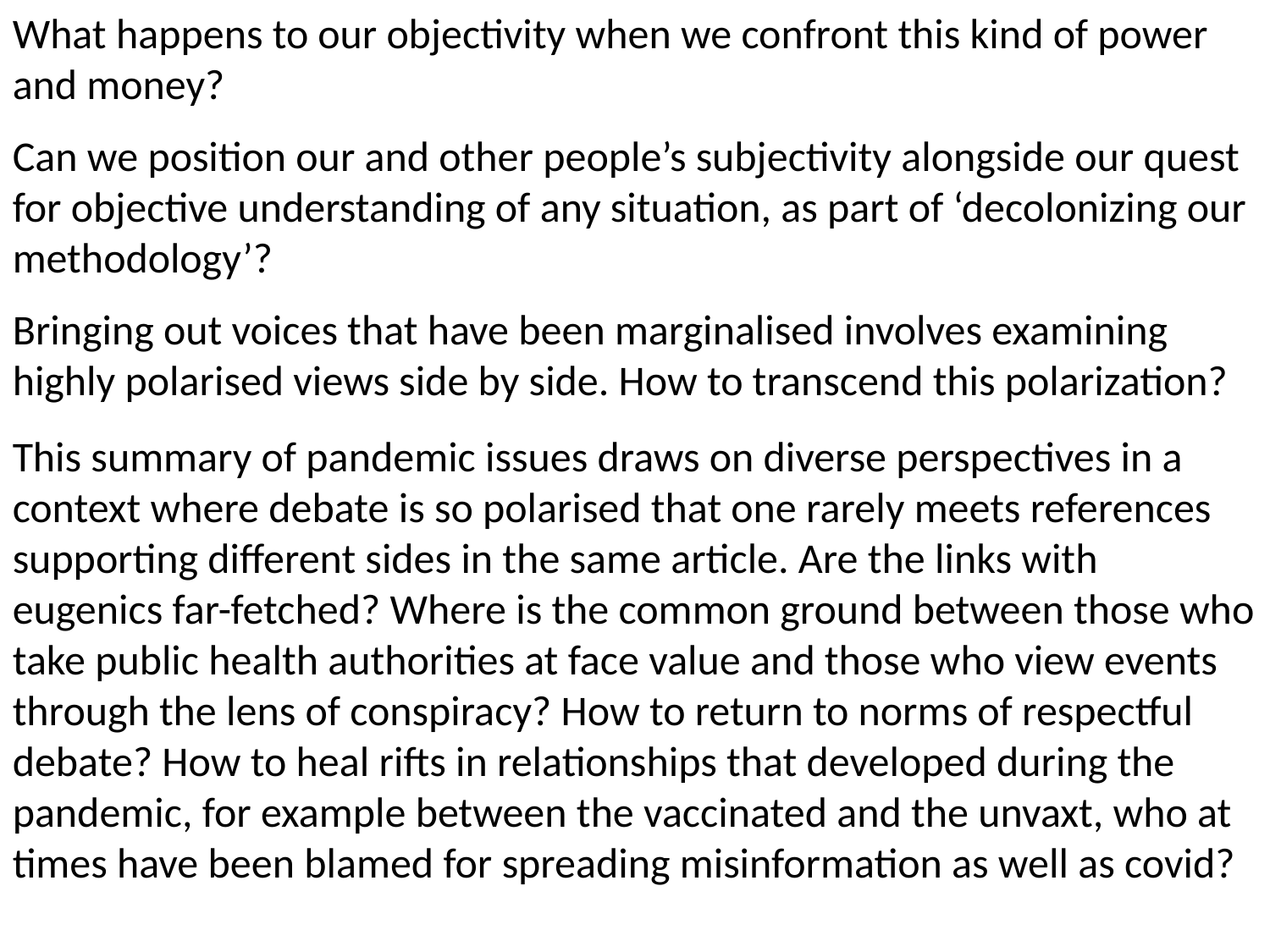

What happens to our objectivity when we confront this kind of power and money?

Can we position our and other people’s subjectivity alongside our quest for objective understanding of any situation, as part of ‘decolonizing our methodology’?

Bringing out voices that have been marginalised involves examining highly polarised views side by side. How to transcend this polarization?

This summary of pandemic issues draws on diverse perspectives in a context where debate is so polarised that one rarely meets references supporting different sides in the same article. Are the links with eugenics far-fetched? Where is the common ground between those who take public health authorities at face value and those who view events through the lens of conspiracy? How to return to norms of respectful debate? How to heal rifts in relationships that developed during the pandemic, for example between the vaccinated and the unvaxt, who at times have been blamed for spreading misinformation as well as covid?